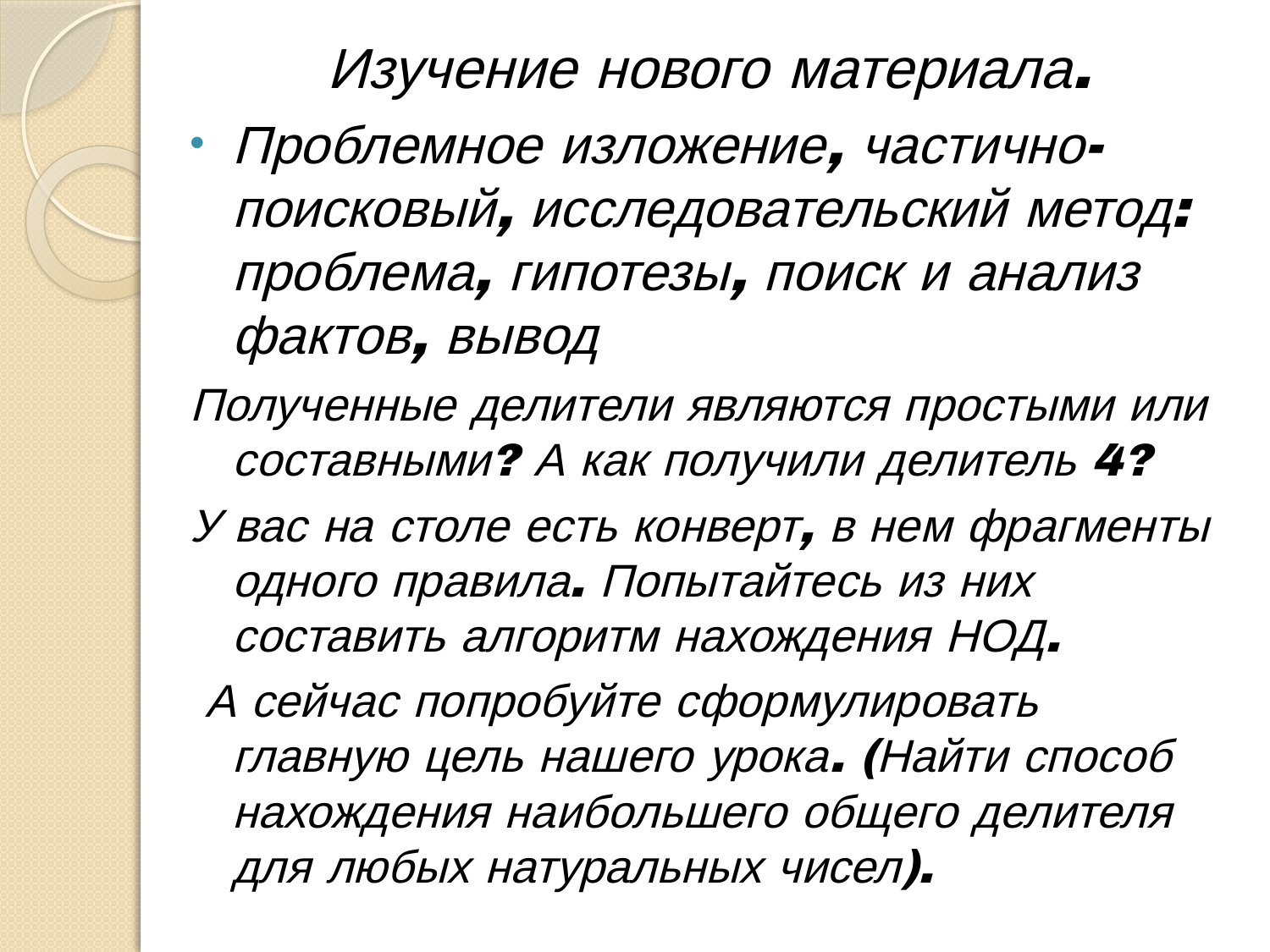

Изучение нового материала.
Проблемное изложение, частично-поисковый, исследовательский метод: проблема, гипотезы, поиск и анализ фактов, вывод
Полученные делители являются простыми или составными? А как получили делитель 4?
У вас на столе есть конверт, в нем фрагменты одного правила. Попытайтесь из них составить алгоритм нахождения НОД.
 А сейчас попробуйте сформулировать главную цель нашего урока. (Найти способ нахождения наибольшего общего делителя для любых натуральных чисел).